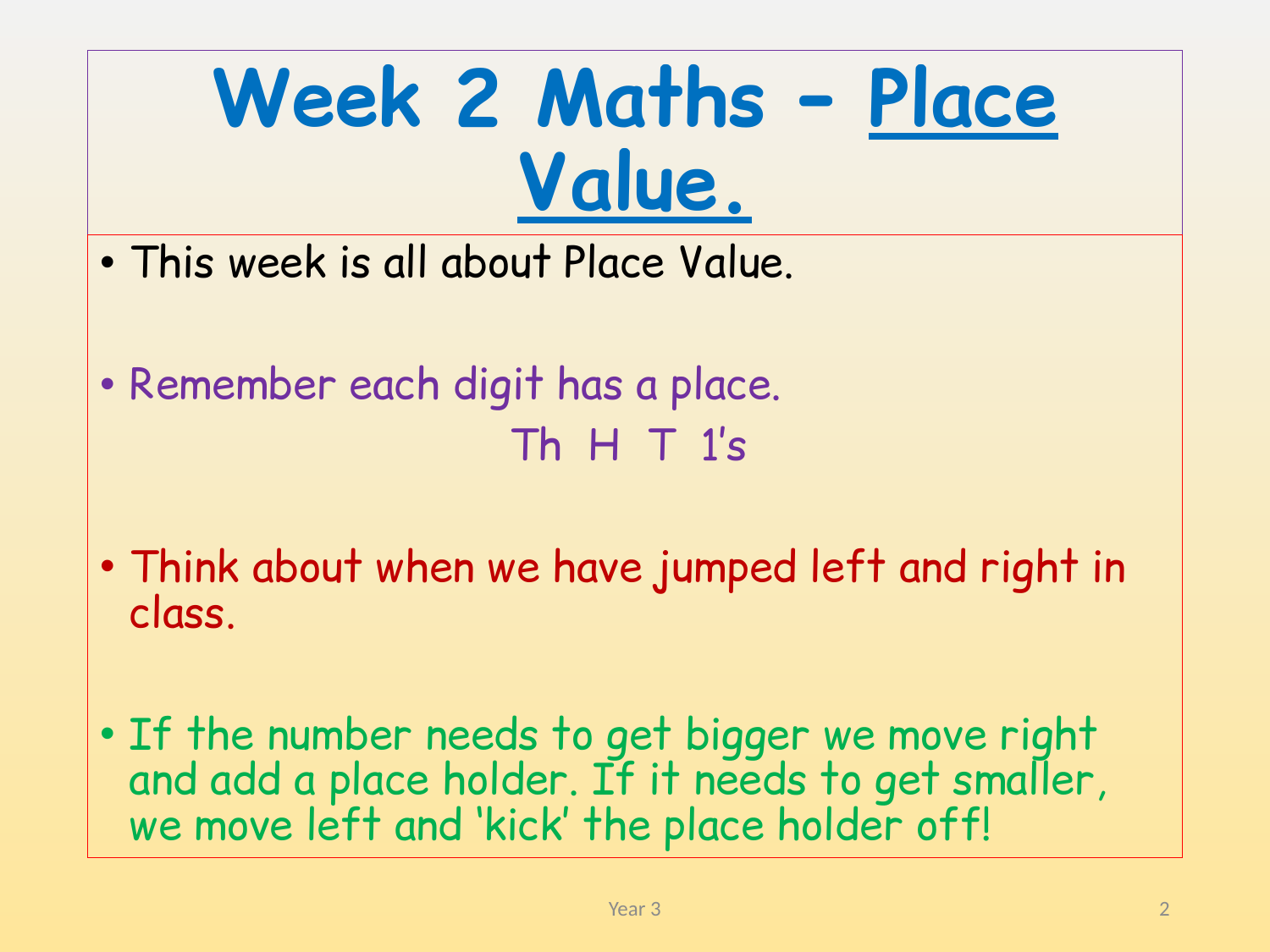

# Week 2 Maths – Place Value.
This week is all about Place Value.

Remember each digit has a place.
Th  H  T  1’s

Think about when we have jumped left and right in class.

If the number needs to get bigger we move right and add a place holder. If it needs to get smaller, we move left and ‘kick’ the place holder off!
Year 3
2